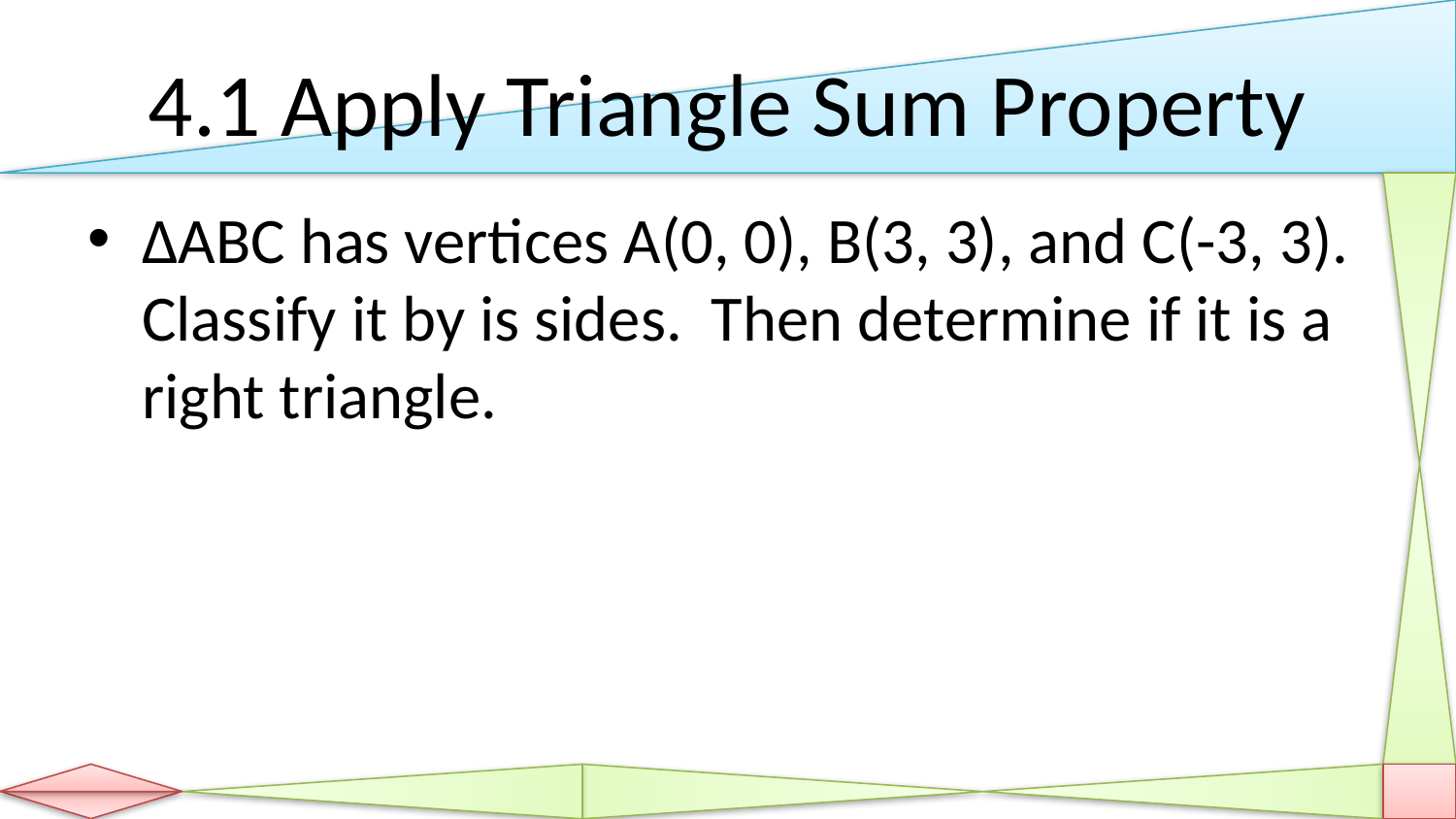

# 4.1 Apply Triangle Sum Property
ΔABC has vertices A(0, 0), B(3, 3), and C(-3, 3).  Classify it by is sides.  Then determine if it is a right triangle.